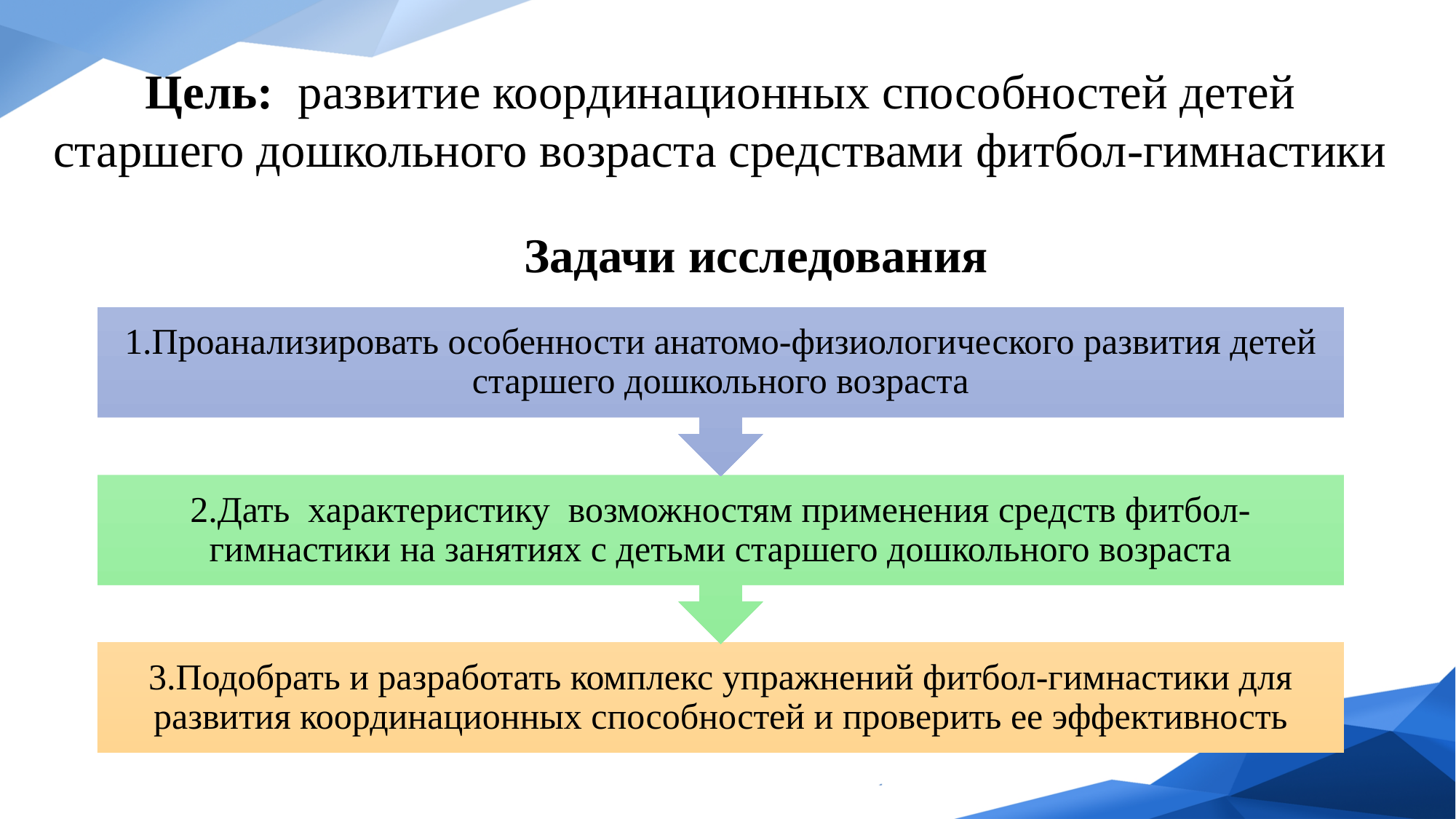

Цель:  развитие координационных способностей детей старшего дошкольного возраста средствами фитбол-гимнастики
Задачи исследования
3.Подобрать и разработать комплекс упражнений фитбол-гимнастики для развития координационных способностей и проверить ее эффективность
2.Дать  характеристику  возможностям применения средств фитбол-гимнастики на занятиях с детьми старшего дошкольного возраста
1.Проанализировать особенности анатомо-физиологического развития детей старшего дошкольного возраста